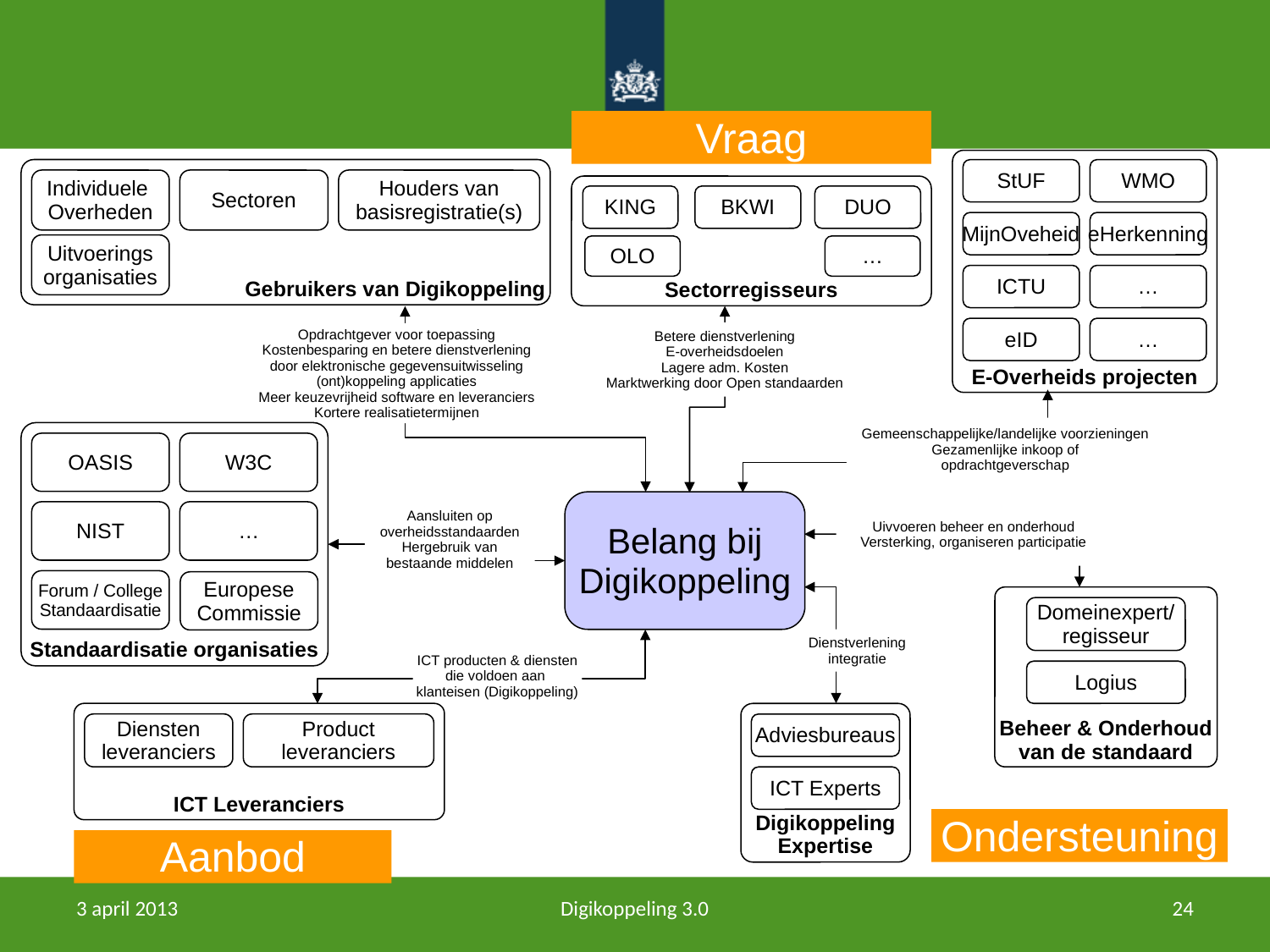

Vraag
E-Overheids projecten

                                        Gebruikers van Digikoppeling
StUF
WMO
Individuele
Overheden
Sectoren
Houders van basisregistratie(s)‏
#
Sectorregisseurs
KING
BKWI
DUO
MijnOveheid
eHerkenning
Uitvoerings
organisaties
OLO
…

ICTU
…

eID
…
Betere dienstverlening
E-overheidsdoelen
Lagere adm. Kosten
Marktwerking door Open standaarden
Opdrachtgever voor toepassing
Kostenbesparing en betere dienstverlening door elektronische gegevensuitwisseling
(ont)koppeling applicaties
Meer keuzevrijheid software en leveranciers
Kortere realisatietermijnen

Gemeenschappelijke/landelijke voorzieningen
Gezamenlijke inkoop of
opdrachtgeverschap
Standaardisatie organisaties
OASIS
W3C
Aansluiten op overheidsstandaarden
Hergebruik van bestaande middelen
Belang bij Digikoppeling
NIST
…
Uivvoeren beheer en onderhoud
Versterking, organiseren participatie

Forum / College Standaardisatie
Europese
Commissie

Beheer & Onderhoud
van de standaard
Domeinexpert/
regisseur
Dienstverlening integratie

ICT producten & diensten die voldoen aan
klanteisen (Digikoppeling)‏
Logius
ICT Leveranciers
Digikoppeling
Expertise
Diensten leveranciers
Product leveranciers
Adviesbureaus
ICT Experts
Ondersteuning
Aanbod
3 april 2013
Digikoppeling 3.0
24